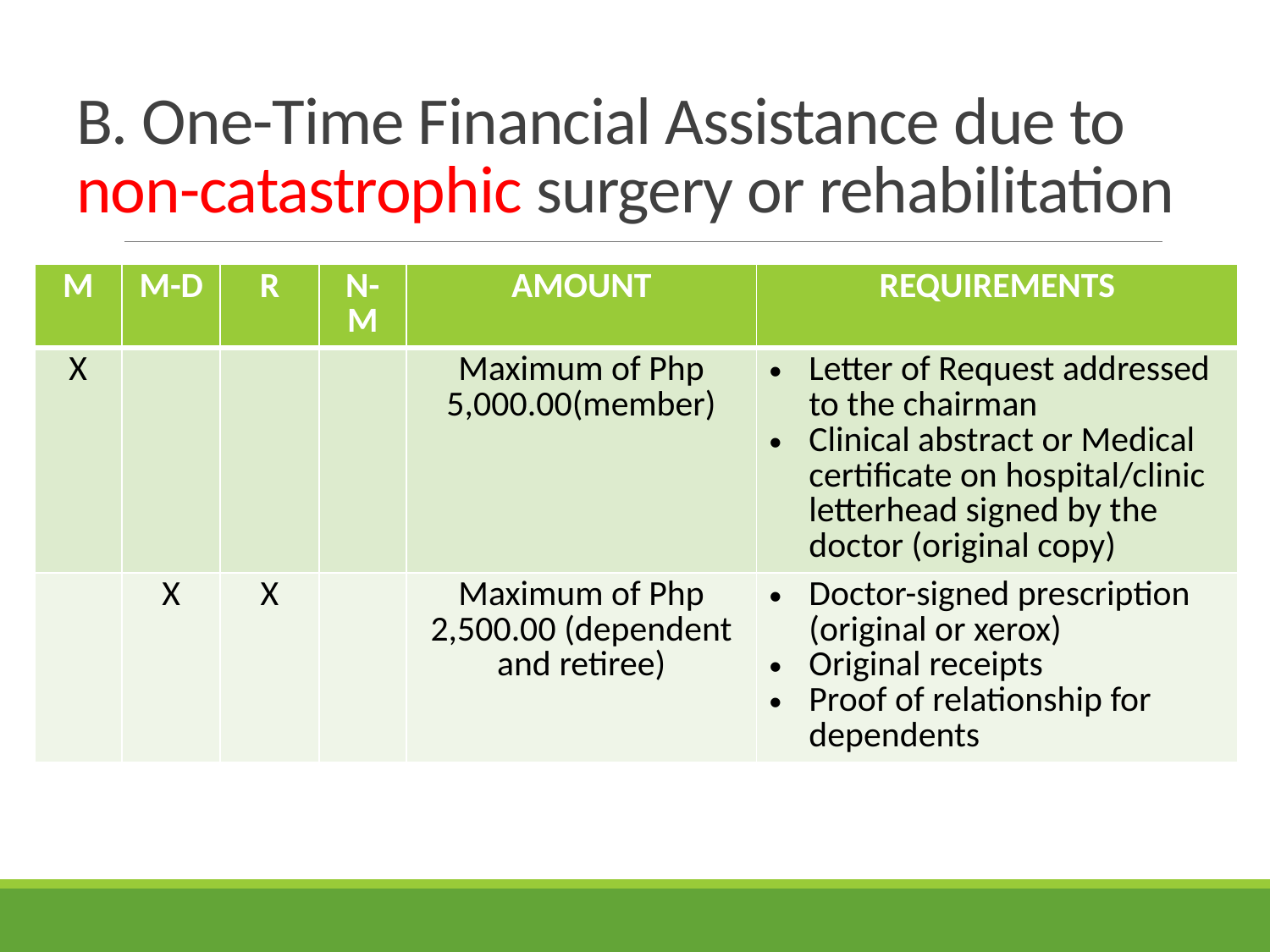

# B. One-Time Financial Assistance due to non-catastrophic surgery or rehabilitation
| M | M-D | R | N-M | AMOUNT | REQUIREMENTS |
| --- | --- | --- | --- | --- | --- |
| X |  |  |  | Maximum of Php 5,000.00(member) | Letter of Request addressed to the chairman Clinical abstract or Medical certificate on hospital/clinic letterhead signed by the doctor (original copy) |
|  | X | X |  | Maximum of Php 2,500.00 (dependent and retiree) | Doctor-signed prescription (original or xerox) Original receipts Proof of relationship for dependents |